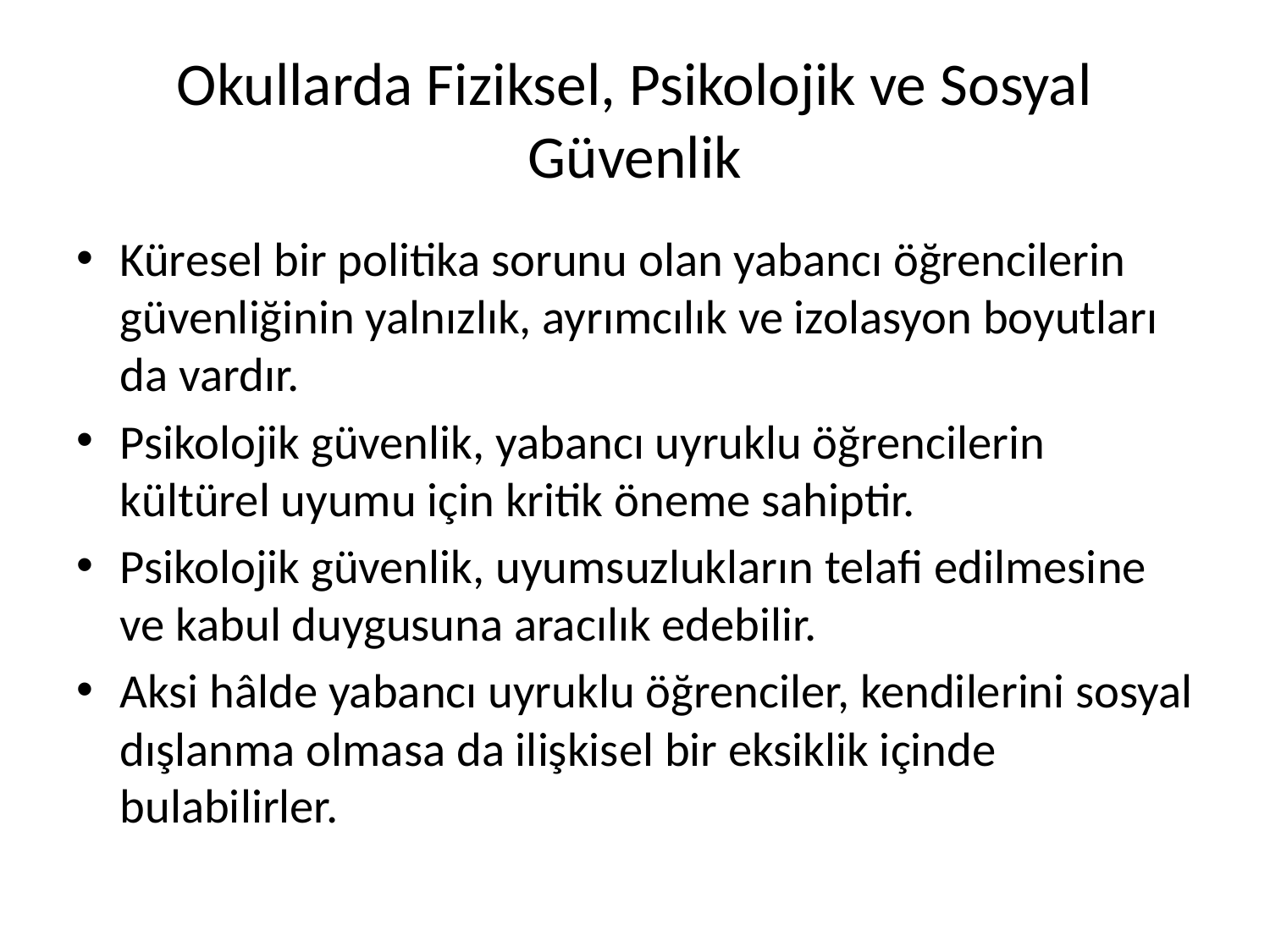

# Okullarda Fiziksel, Psikolojik ve Sosyal Güvenlik
Küresel bir politika sorunu olan yabancı öğrencilerin güvenliğinin yalnızlık, ayrımcılık ve izolasyon boyutları da vardır.
Psikolojik güvenlik, yabancı uyruklu öğrencilerin kültürel uyumu için kritik öneme sahiptir.
Psikolojik güvenlik, uyumsuzlukların telafi edilmesine ve kabul duygusuna aracılık edebilir.
Aksi hâlde yabancı uyruklu öğrenciler, kendilerini sosyal dışlanma olmasa da ilişkisel bir eksiklik içinde bulabilirler.